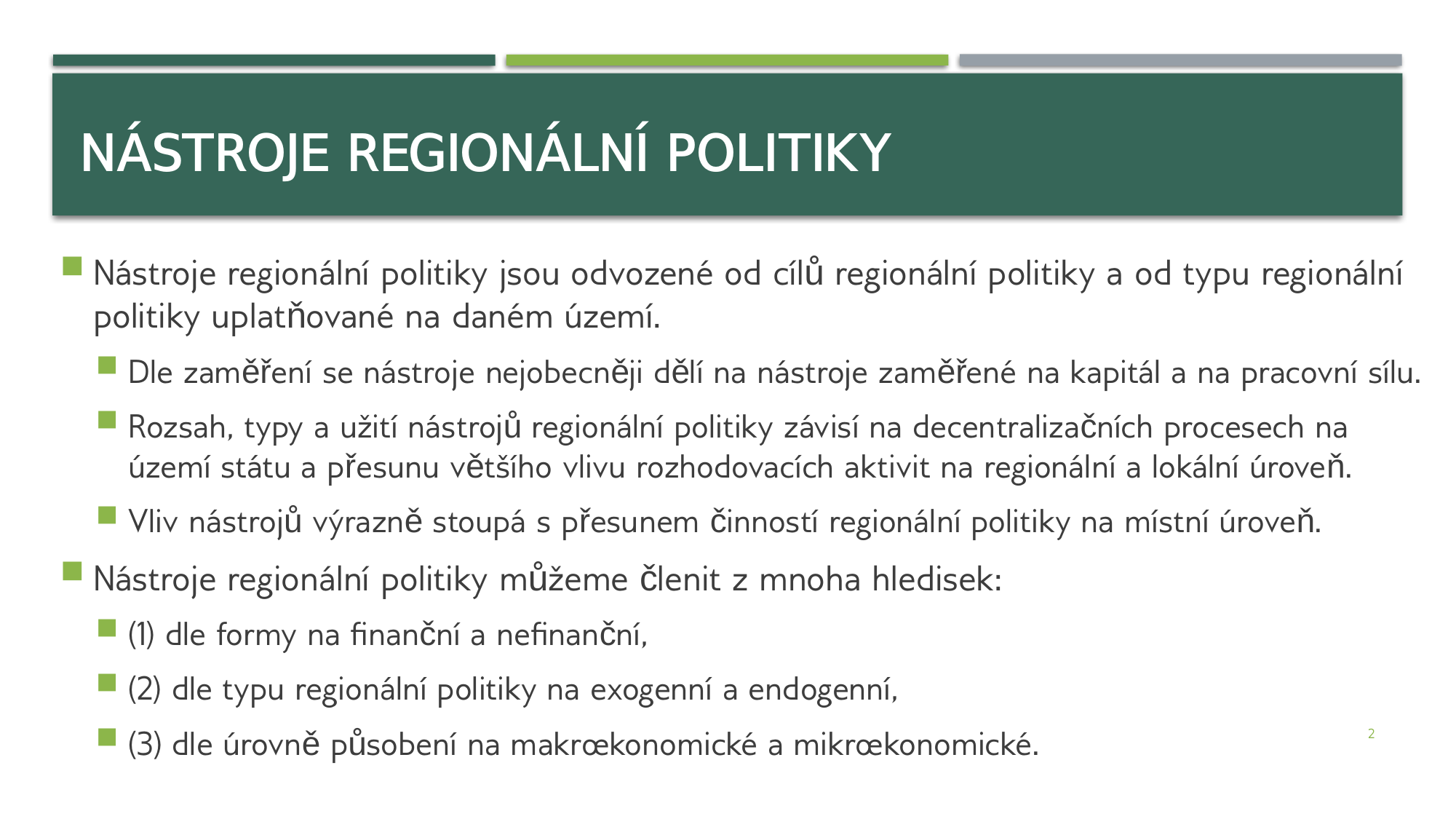

# Nástroje regionální politiky
Nástroje regionální politiky jsou odvozené od cílů regionální politiky a od typu regionální politiky uplatňované na daném území.
Dle zaměření se nástroje nejobecněji dělí na nástroje zaměřené na kapitál a na pracovní sílu.
Rozsah, typy a užití nástrojů regionální politiky závisí na decentralizačních procesech na území státu a přesunu většího vlivu rozhodovacích aktivit na regionální a lokální úroveň.
Vliv nástrojů výrazně stoupá s přesunem činností regionální politiky na místní úroveň.
Nástroje regionální politiky můžeme členit z mnoha hledisek:
(1) dle formy na finanční a nefinanční,
(2) dle typu regionální politiky na exogenní a endogenní,
(3) dle úrovně působení na makroekonomické a mikroekonomické.
2